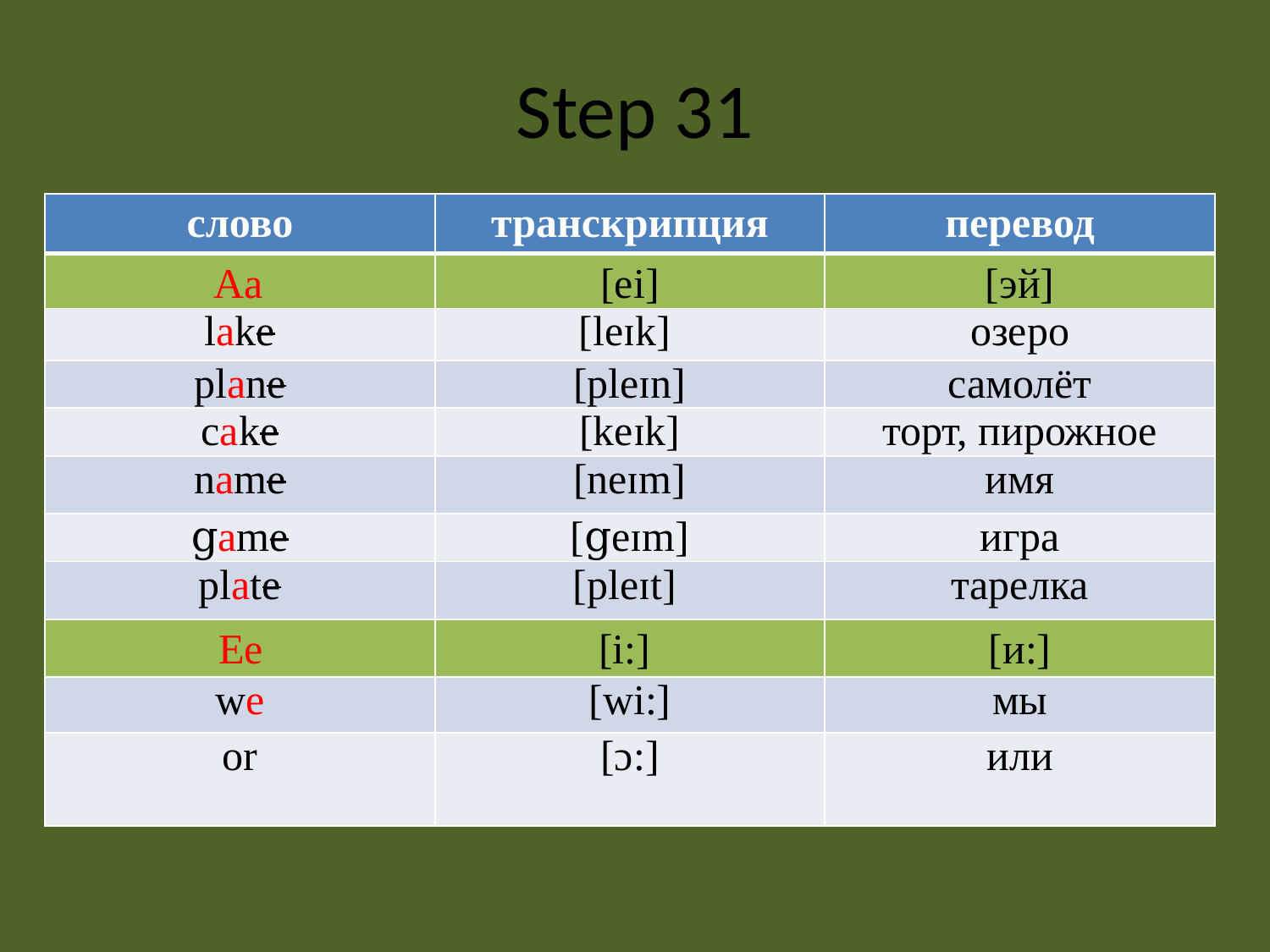

# Step 31
| слово | транскрипция | перевод |
| --- | --- | --- |
| Aa | [ei] | [эй] |
| lake | [leɪk] | озеро |
| plane | [pleɪn] | самолёт |
| cake | [keɪk] | торт, пирожное |
| name | [neɪm] | имя |
| ցame | [ցeɪm] | игра |
| plate | [pleɪt] | тарелка |
| Ee | [i:] | [и:] |
| we | [wi:] | мы |
| or | [ɔ:] | или |